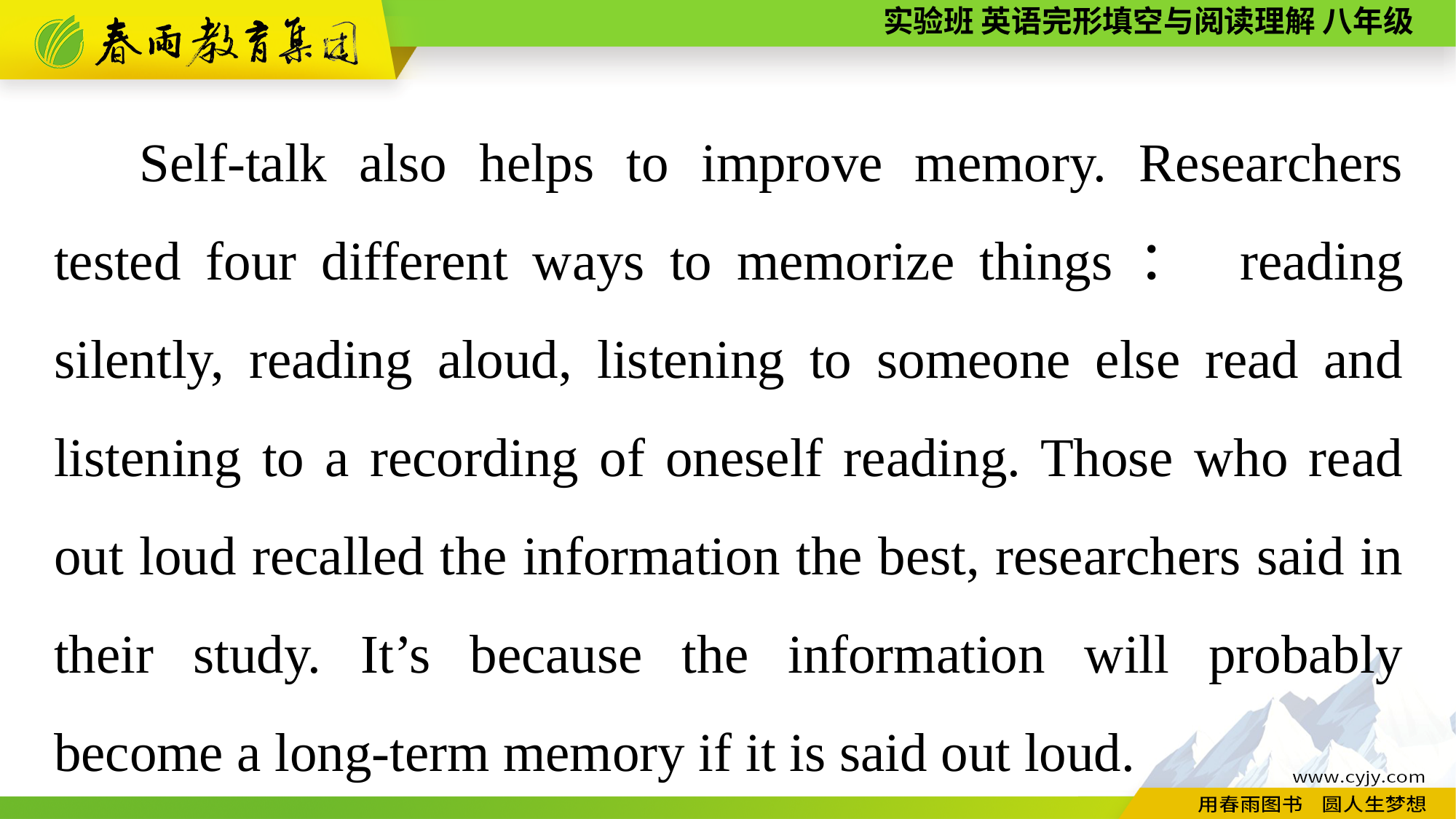

Self-talk also helps to improve memory. Researchers tested four different ways to memorize things： reading silently, reading aloud, listening to someone else read and listening to a recording of oneself reading. Those who read out loud recalled the information the best, researchers said in their study. It’s because the information will probably become a long-term memory if it is said out loud.